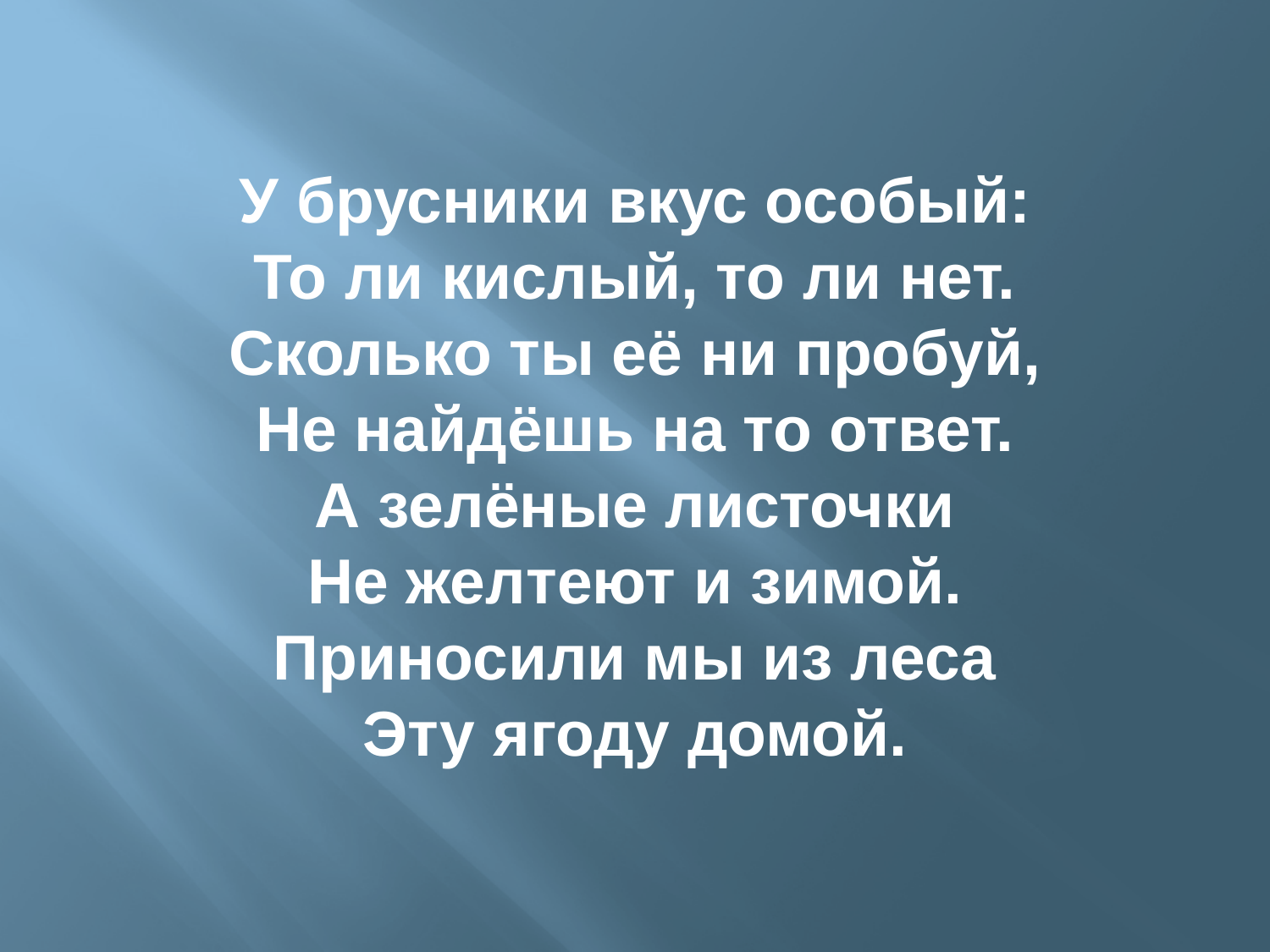

# У брусники вкус особый: То ли кислый, то ли нет. Сколько ты её ни пробуй, Не найдёшь на то ответ. А зелёные листочки Не желтеют и зимой. Приносили мы из леса Эту ягоду домой.